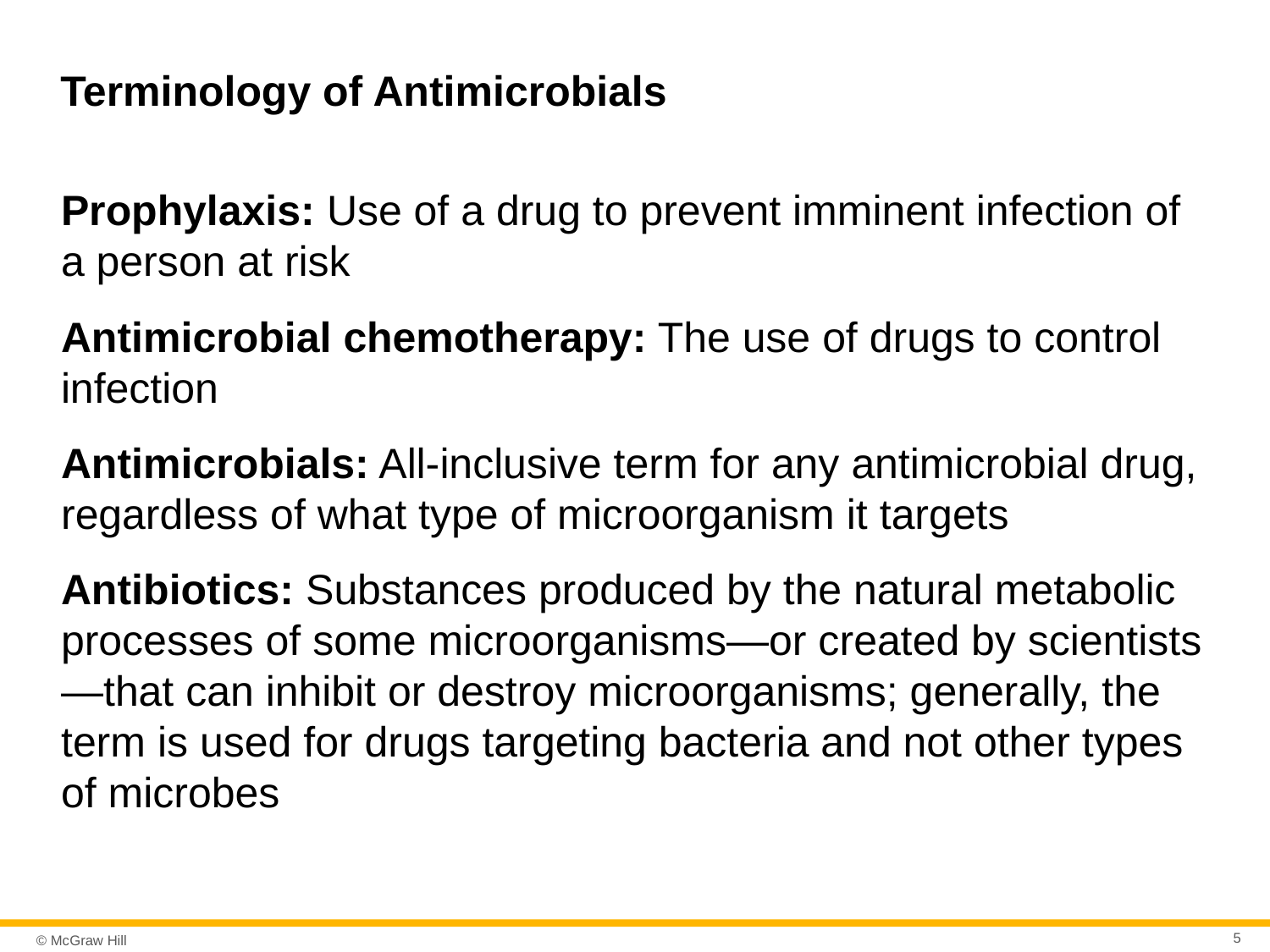

# Terminology of Antimicrobials
Prophylaxis: Use of a drug to prevent imminent infection of a person at risk
Antimicrobial chemotherapy: The use of drugs to control infection
Antimicrobials: All-inclusive term for any antimicrobial drug, regardless of what type of microorganism it targets
Antibiotics: Substances produced by the natural metabolic processes of some microorganisms—or created by scientists—that can inhibit or destroy microorganisms; generally, the term is used for drugs targeting bacteria and not other types of microbes